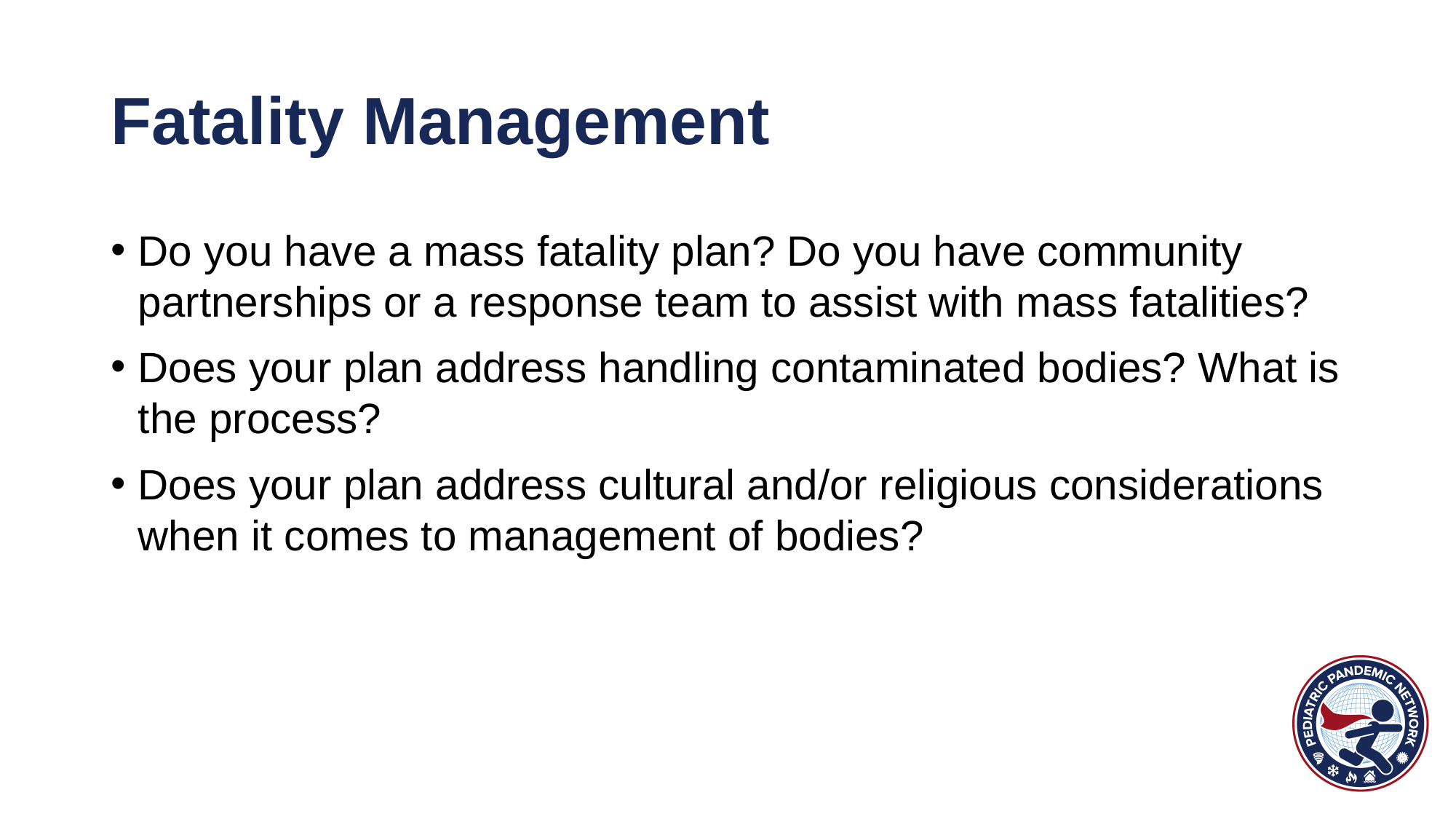

# Fatality Management
Do you have a mass fatality plan? Do you have community partnerships or a response team to assist with mass fatalities?
Does your plan address handling contaminated bodies? What is the process?
Does your plan address cultural and/or religious considerations when it comes to management of bodies?